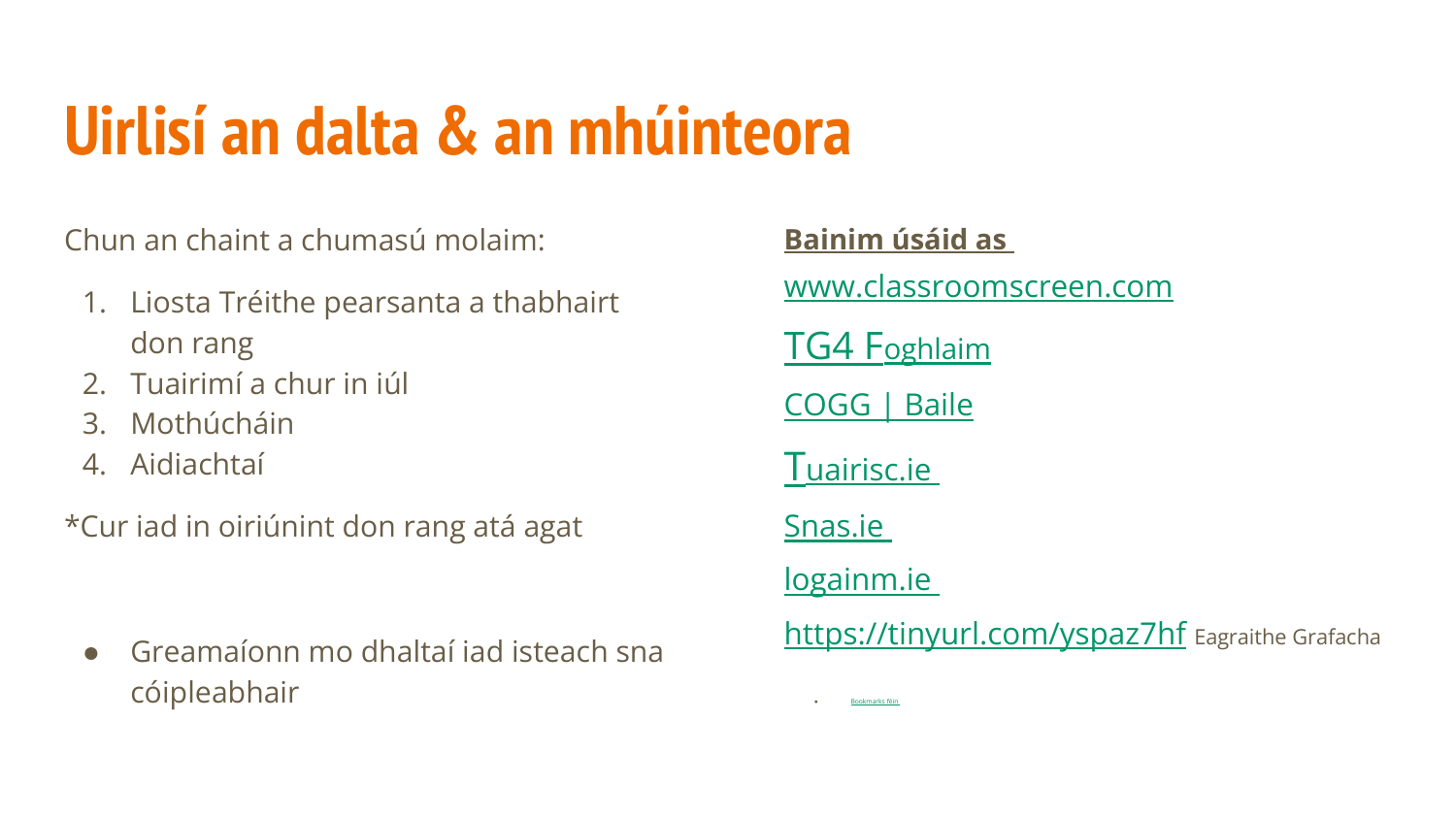

# Uirlisí an dalta & an mhúinteora
Chun an chaint a chumasú molaim:
Liosta Tréithe pearsanta a thabhairt don rang
Tuairimí a chur in iúl
Mothúcháin
Aidiachtaí
*Cur iad in oiriúnint don rang atá agat

Greamaíonn mo dhaltaí iad isteach sna cóipleabhair
Bainim úsáid as
www.classroomscreen.com
TG4 Foghlaim
COGG | Baile
Tuairisc.ie
Snas.ie
logainm.ie
https://tinyurl.com/yspaz7hf Eagraithe Grafacha

Bookmarks féin